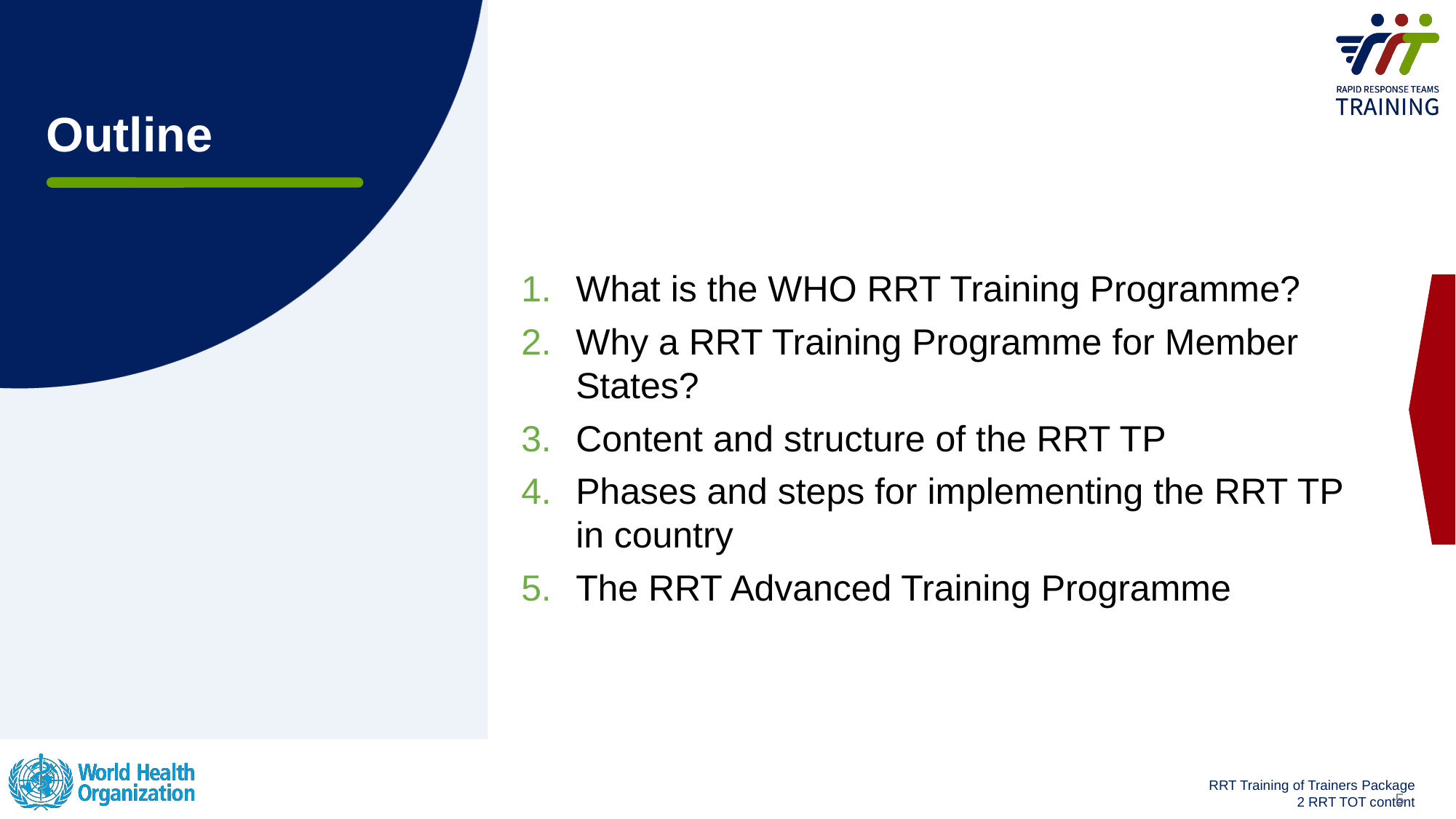

# Outline
What is the WHO RRT Training Programme?
Why a RRT Training Programme for Member States?
Content and structure of the RRT TP
Phases and steps for implementing the RRT TP in country
The RRT Advanced Training Programme